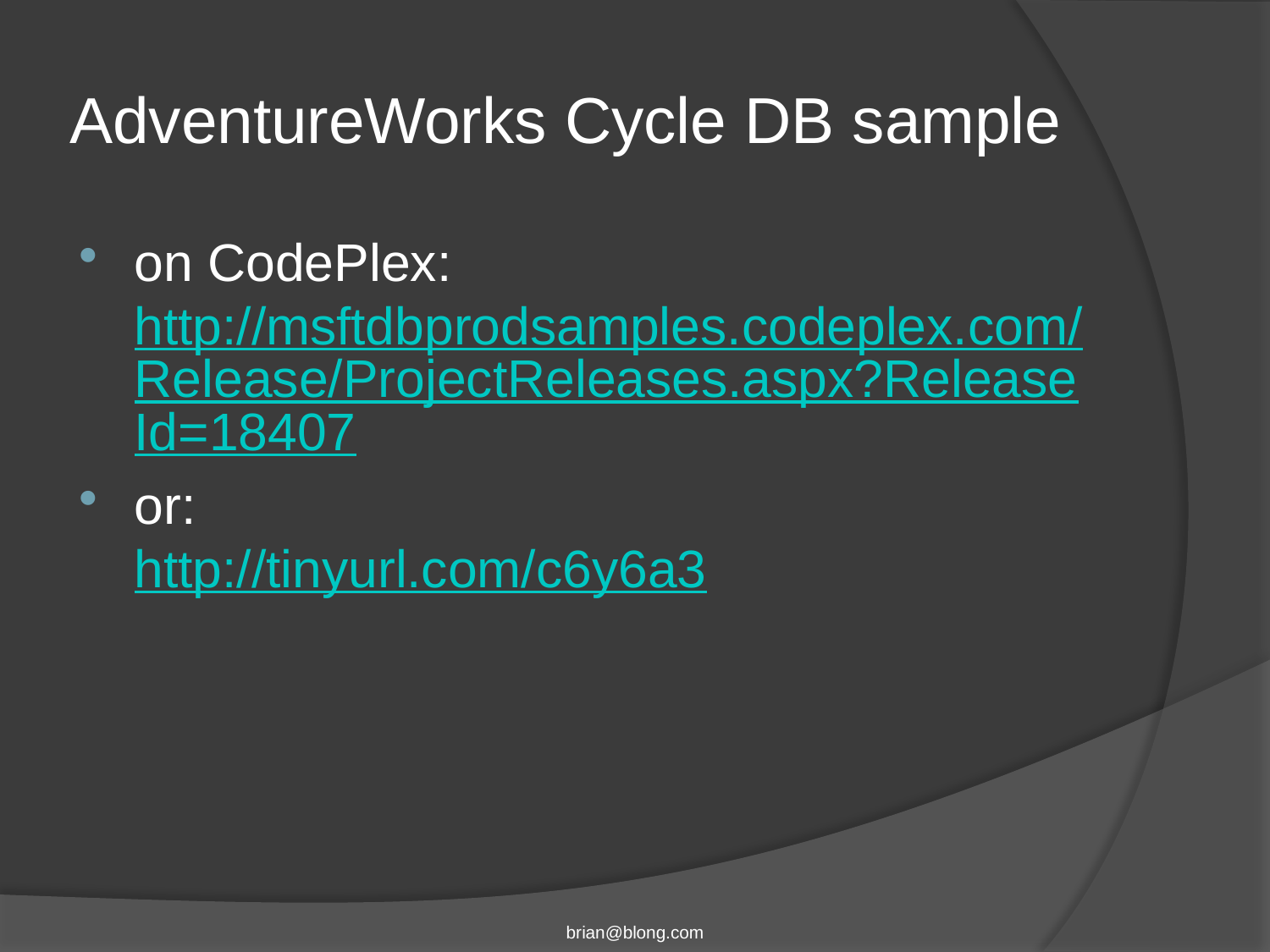

# AdventureWorks Cycle DB sample
on CodePlex:
http://msftdbprodsamples.codeplex.com/Release/ProjectReleases.aspx?ReleaseId=18407
or:
http://tinyurl.com/c6y6a3
brian@blong.com